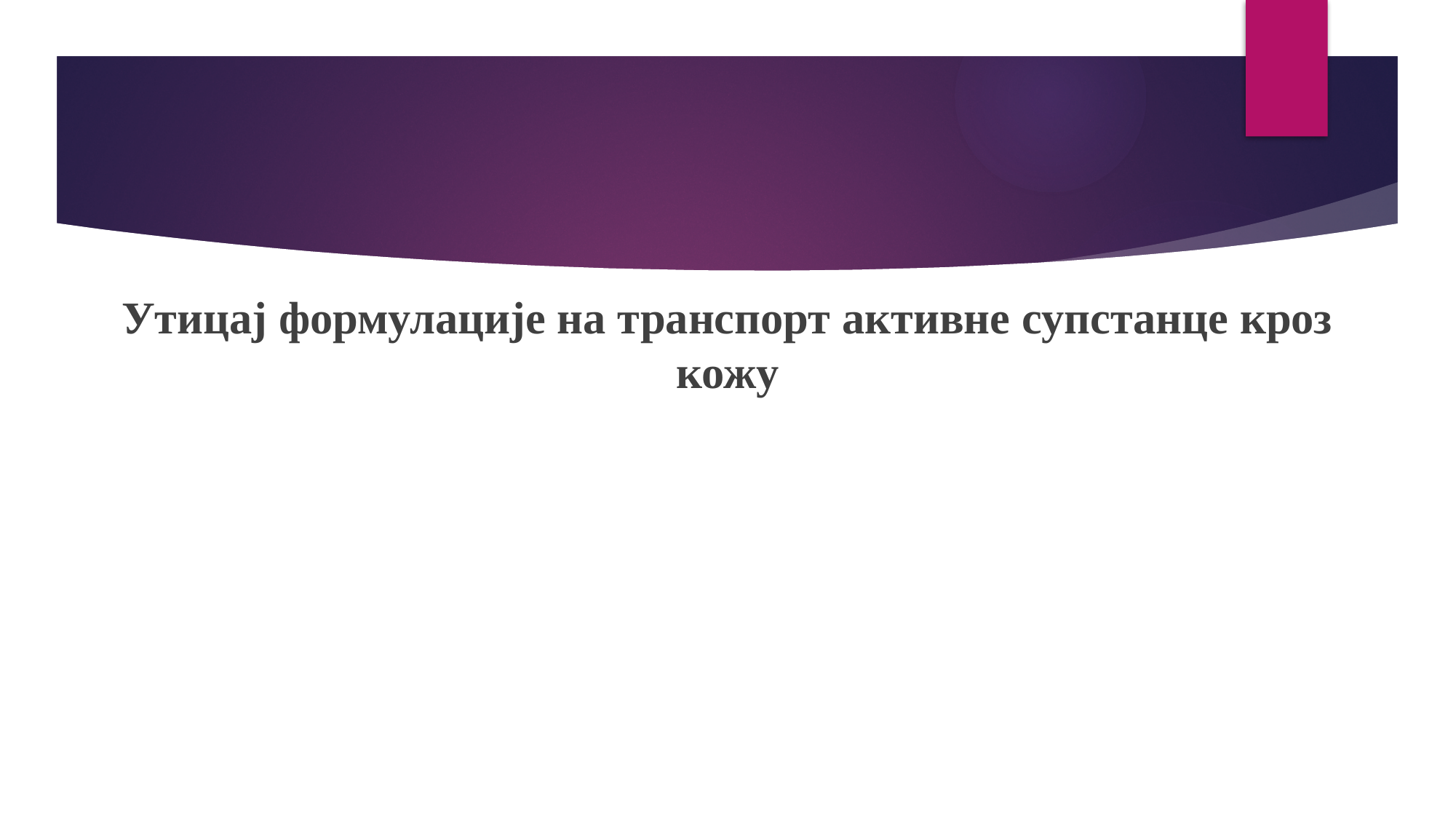

Утицај формулације на транспорт активне супстанце кроз кожу